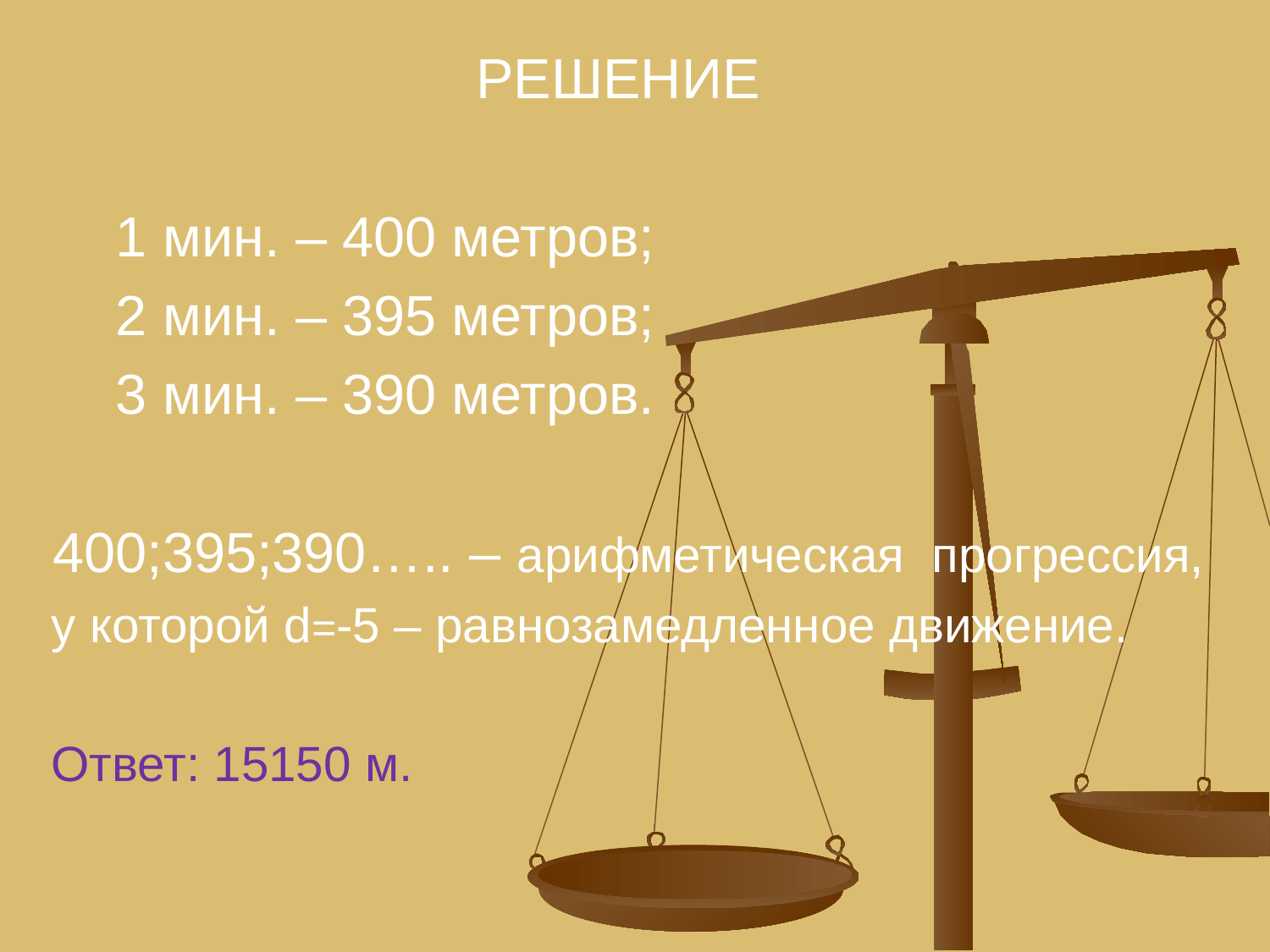

РЕШЕНИЕ

     1 мин. – 400 метров;
     2 мин. – 395 метров;
     3 мин. – 390 метров.

 400;395;390….. – арифметическая  прогрессия,
 у которой d=-5 – равнозамедленное движение.

 Ответ: 15150 м.